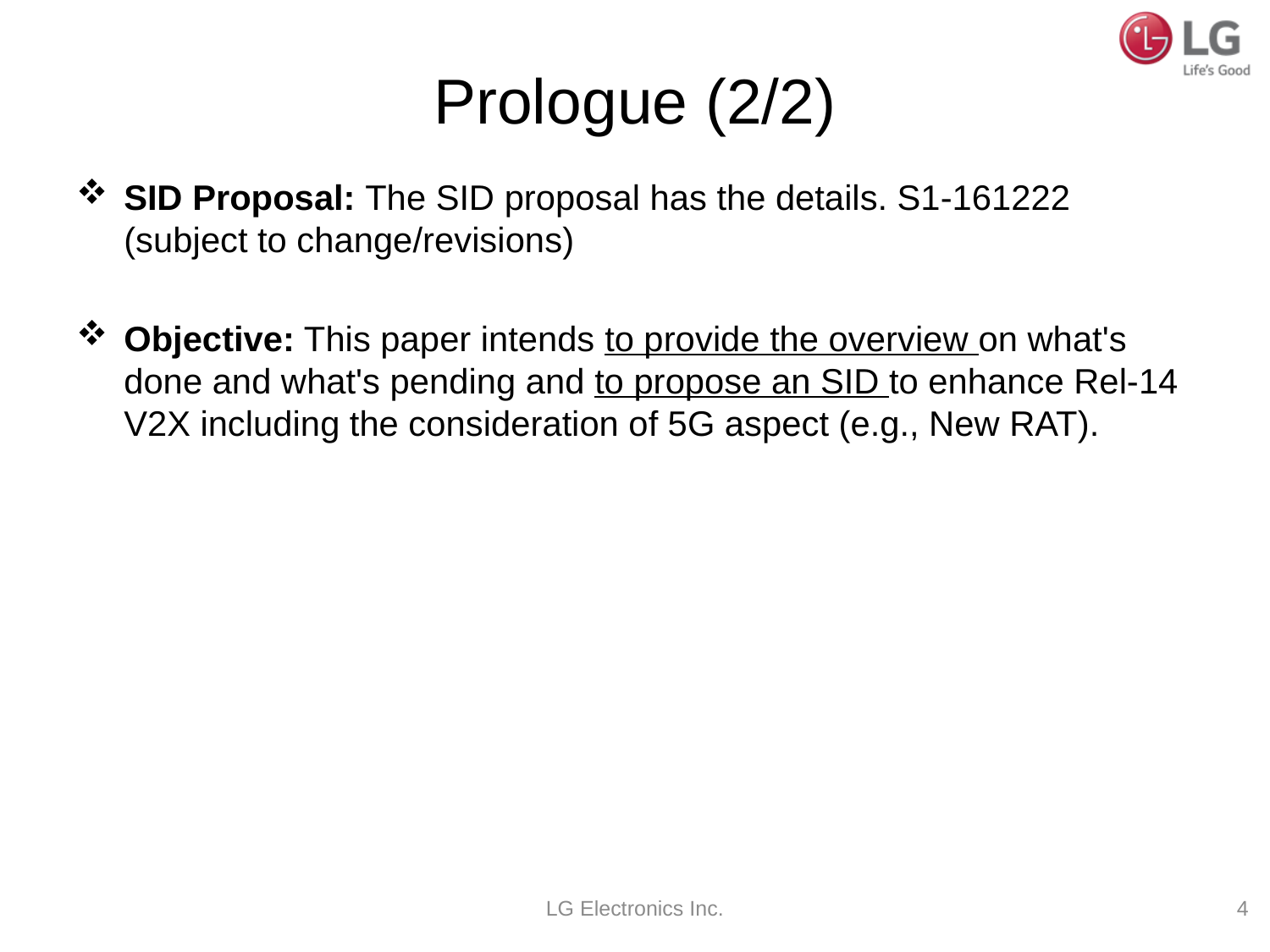

# Prologue (2/2)
SID Proposal: The SID proposal has the details. S1-161222 (subject to change/revisions)

Objective: This paper intends to provide the overview on what's done and what's pending and to propose an SID to enhance Rel-14 V2X including the consideration of 5G aspect (e.g., New RAT).
LG Electronics Inc.
4